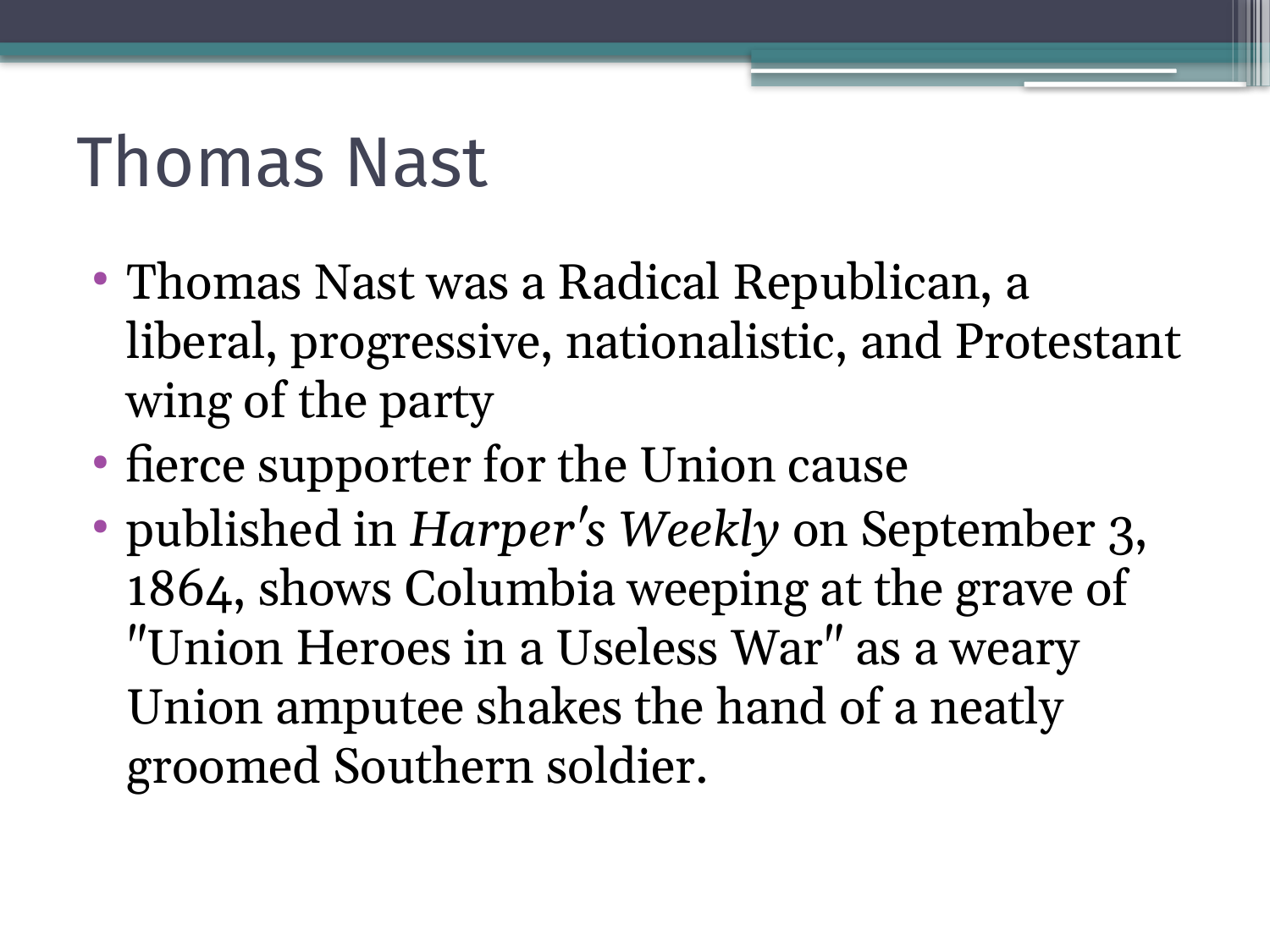

# Thomas Nast
Thomas Nast was a Radical Republican, a liberal, progressive, nationalistic, and Protestant wing of the party
fierce supporter for the Union cause
published in Harper's Weekly on September 3, 1864, shows Columbia weeping at the grave of "Union Heroes in a Useless War" as a weary Union amputee shakes the hand of a neatly groomed Southern soldier.